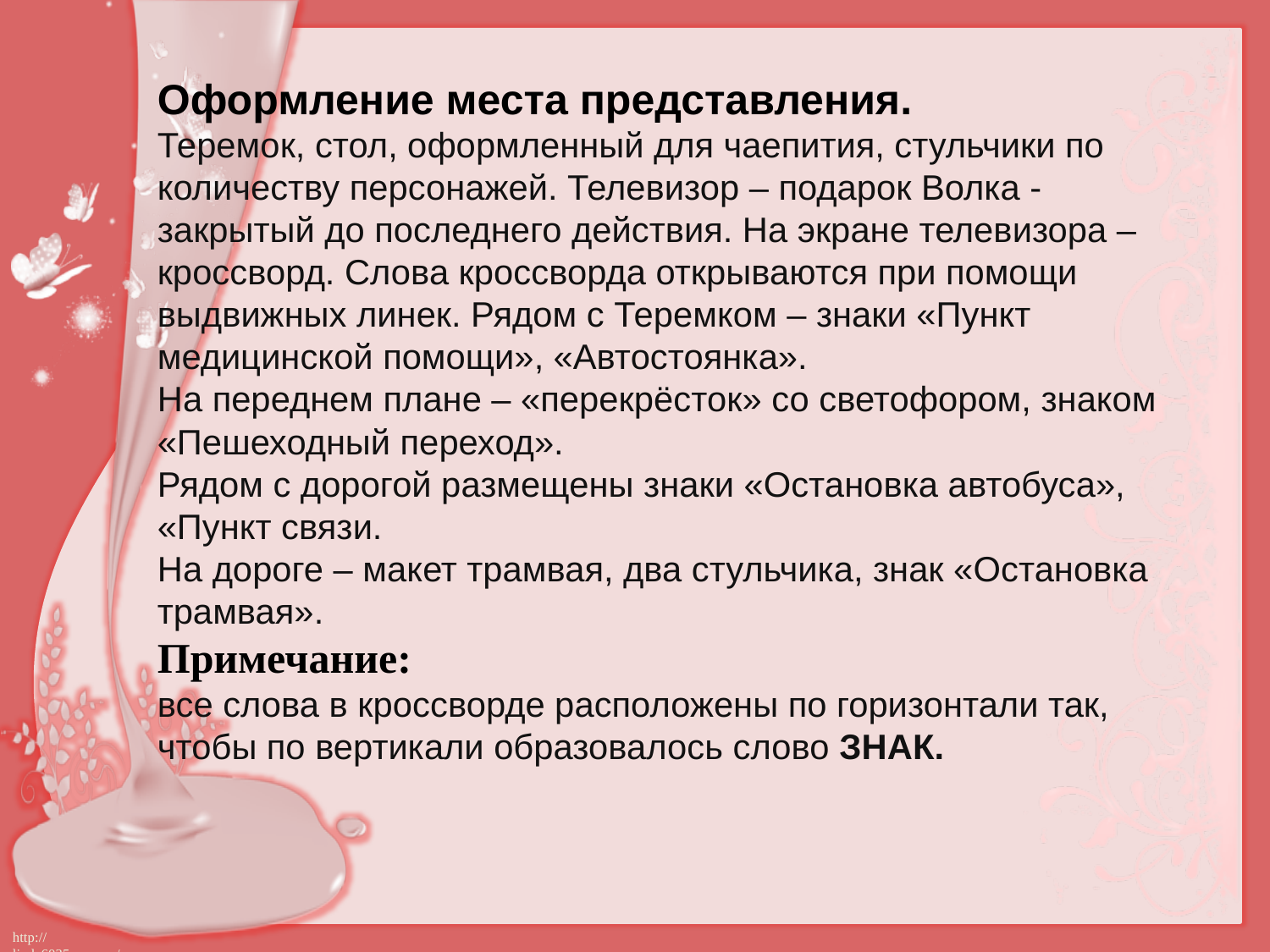

Оформление места представления.
Теремок, стол, оформленный для чаепития, стульчики по количеству персонажей. Телевизор – подарок Волка - закрытый до последнего действия. На экране телевизора – кроссворд. Слова кроссворда открываются при помощи выдвижных линек. Рядом с Теремком – знаки «Пункт медицинской помощи», «Автостоянка».
На переднем плане – «перекрёсток» со светофором, знаком «Пешеходный переход».
Рядом с дорогой размещены знаки «Остановка автобуса», «Пункт связи.
На дороге – макет трамвая, два стульчика, знак «Остановка трамвая».
Примечание:
все слова в кроссворде расположены по горизонтали так, чтобы по вертикали образовалось слово ЗНАК.